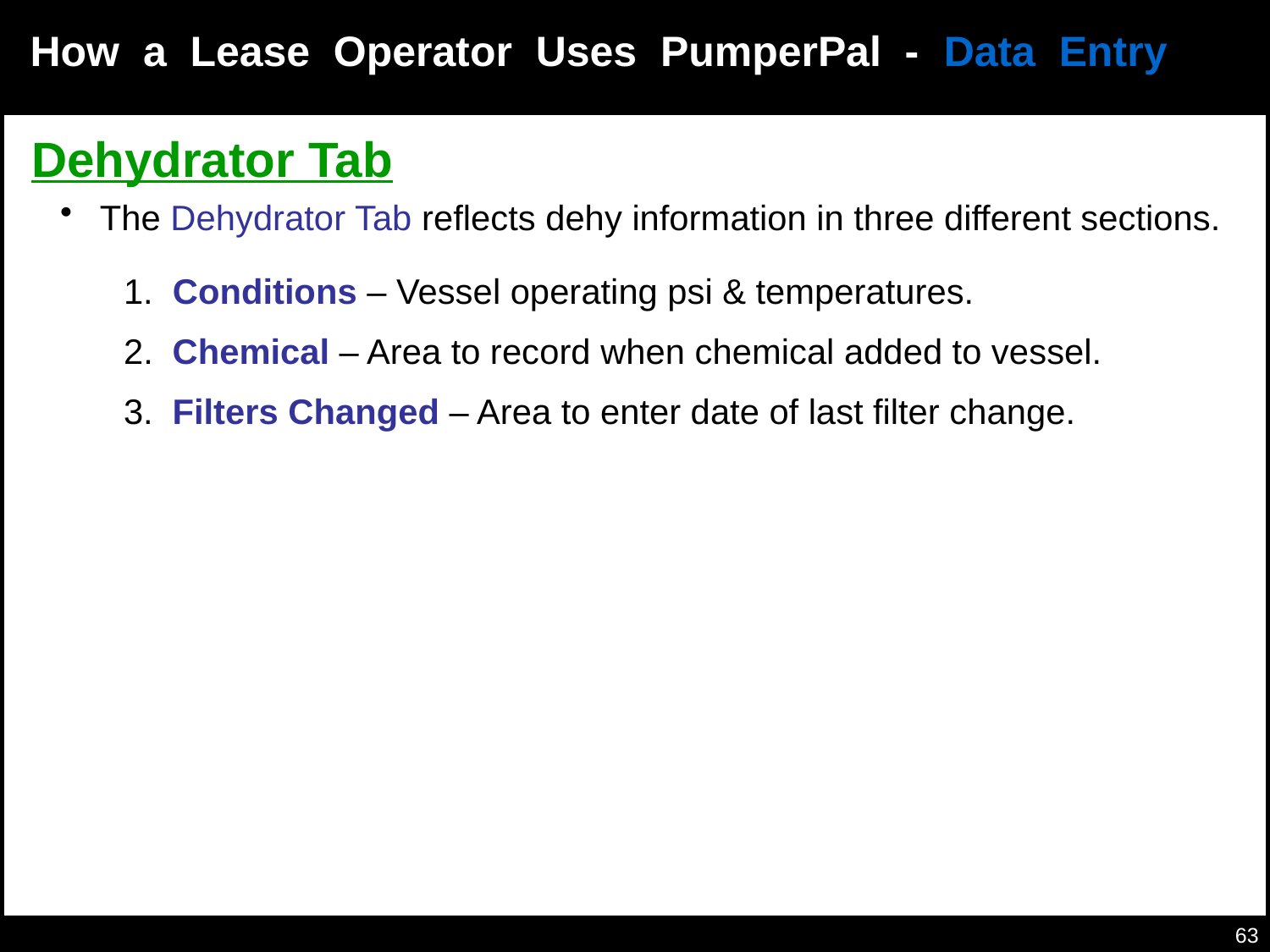

Dehydrator
How  a  Lease  Operator  Uses  PumperPal  -  Data  Entry
Dehydrator Tab
 The Dehydrator Tab reflects dehy information in three different sections.
1.  Conditions – Vessel operating psi & temperatures.
2.  Chemical – Area to record when chemical added to vessel.
3.  Filters Changed – Area to enter date of last filter change.